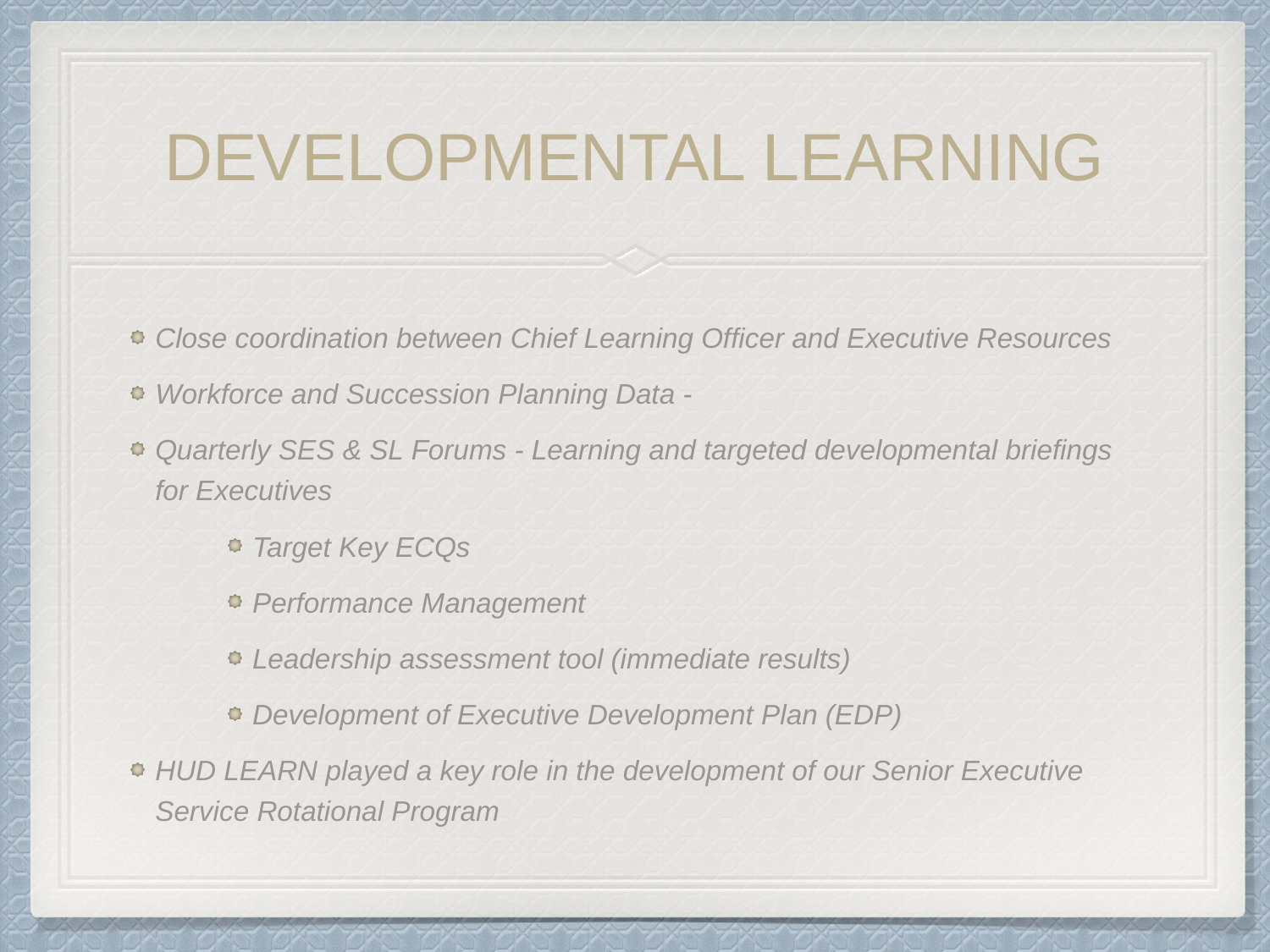

# DEVELOPMENTAL LEARNING
Close coordination between Chief Learning Officer and Executive Resources
Workforce and Succession Planning Data -
Quarterly SES & SL Forums - Learning and targeted developmental briefings for Executives
Target Key ECQs
Performance Management
Leadership assessment tool (immediate results)
Development of Executive Development Plan (EDP)
HUD LEARN played a key role in the development of our Senior Executive Service Rotational Program